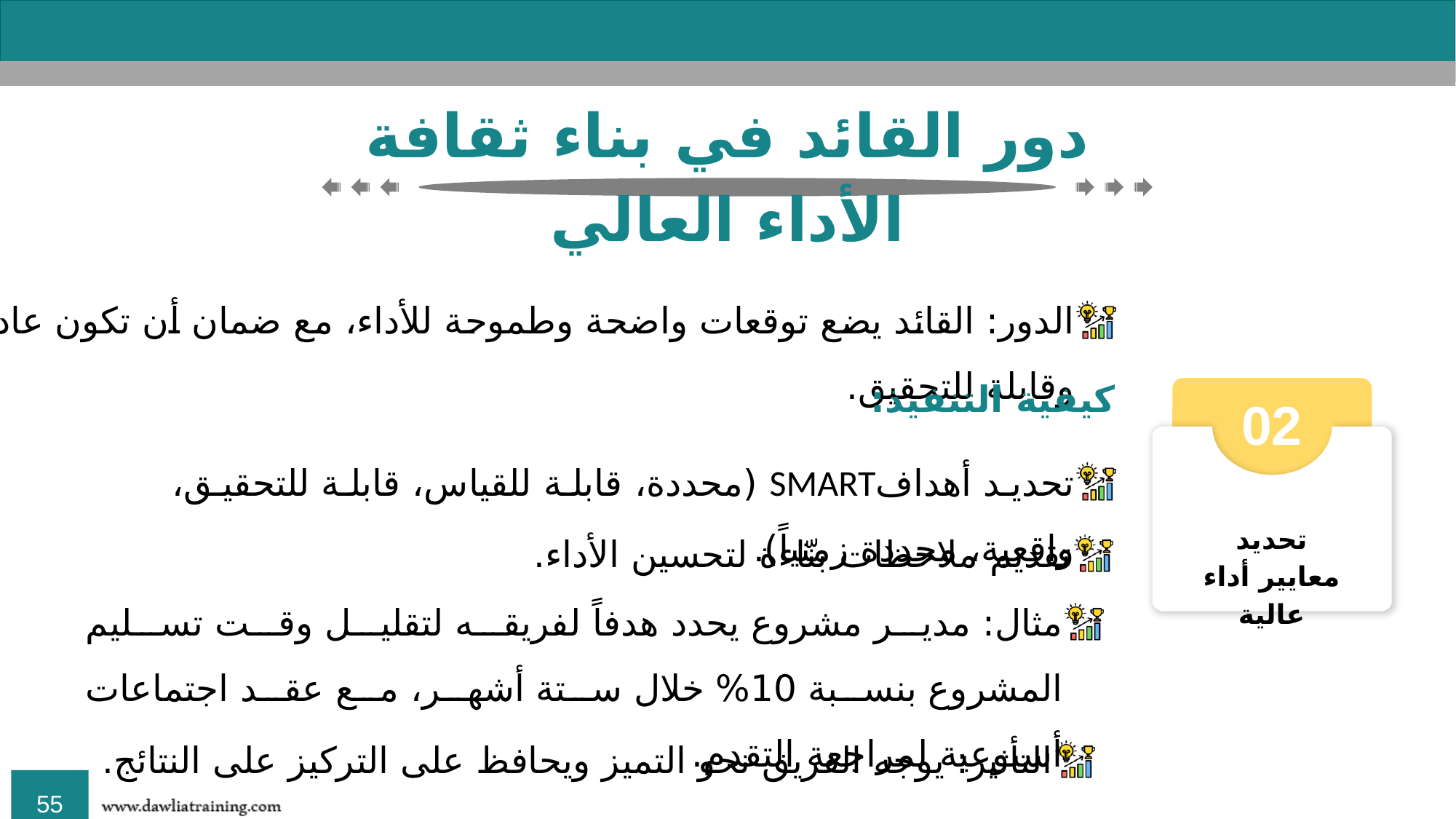

دور القائد في بناء ثقافة الأداء العالي

الدور: القائد يضع توقعات واضحة وطموحة للأداء، مع ضمان أن تكون عادلة وقابلة للتحقيق.
كيفية التنفيذ:

02

تحديد معايير أداء عالية
تحديد أهدافSMART (محددة، قابلة للقياس، قابلة للتحقيق، واقعية، محددة زمنياً).
تقديم ملاحظات بنّاءة لتحسين الأداء.
مثال: مدير مشروع يحدد هدفاً لفريقه لتقليل وقت تسليم المشروع بنسبة 10% خلال ستة أشهر، مع عقد اجتماعات أسبوعية لمراجعة التقدم.
التأثير: يوجه الفريق نحو التميز ويحافظ على التركيز على النتائج.